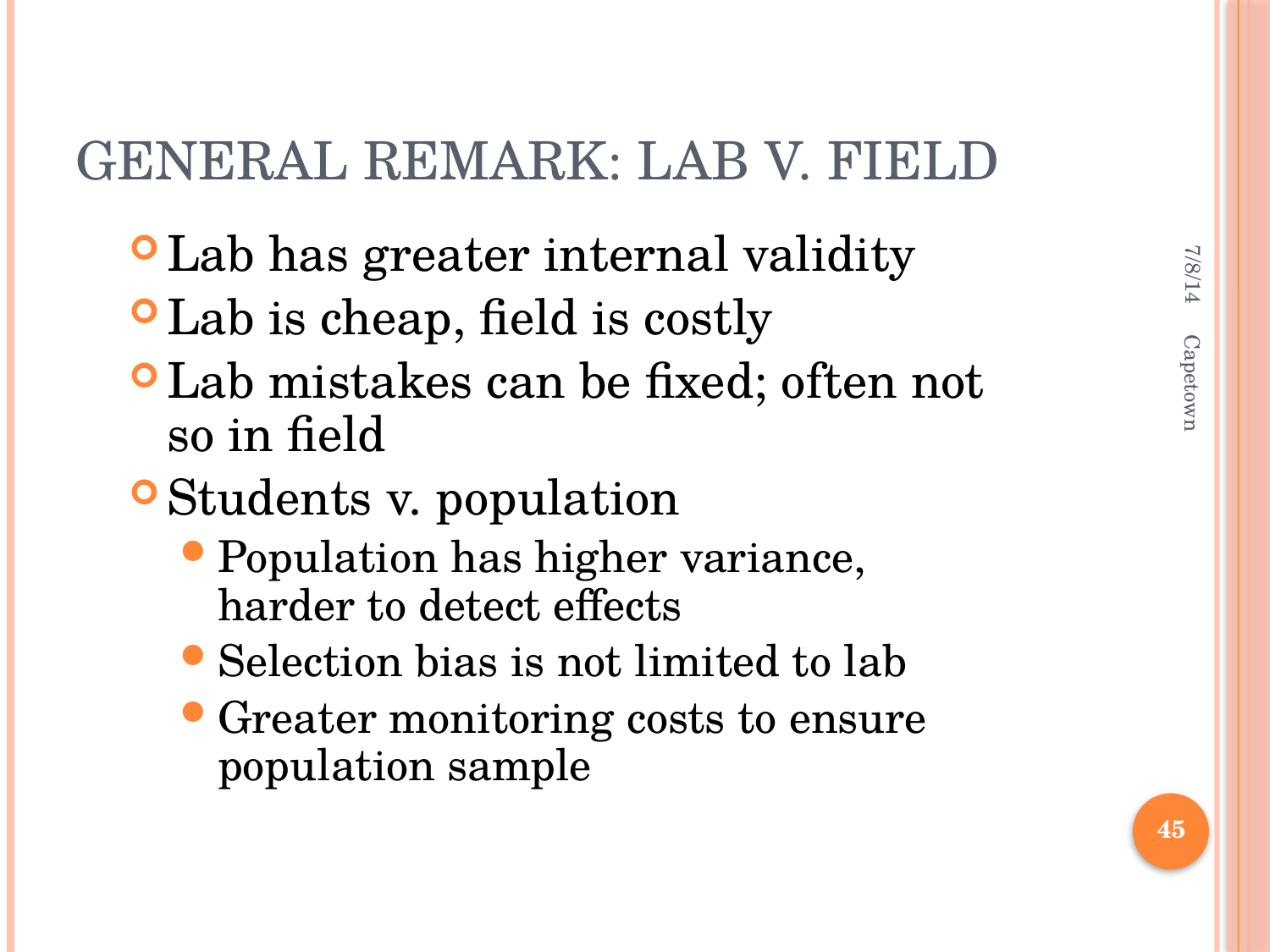

# General Remark: lab v. field
7/8/14
Lab has greater internal validity
Lab is cheap, field is costly
Lab mistakes can be fixed; often not so in field
Students v. population
Population has higher variance, harder to detect effects
Selection bias is not limited to lab
Greater monitoring costs to ensure population sample
Capetown
45